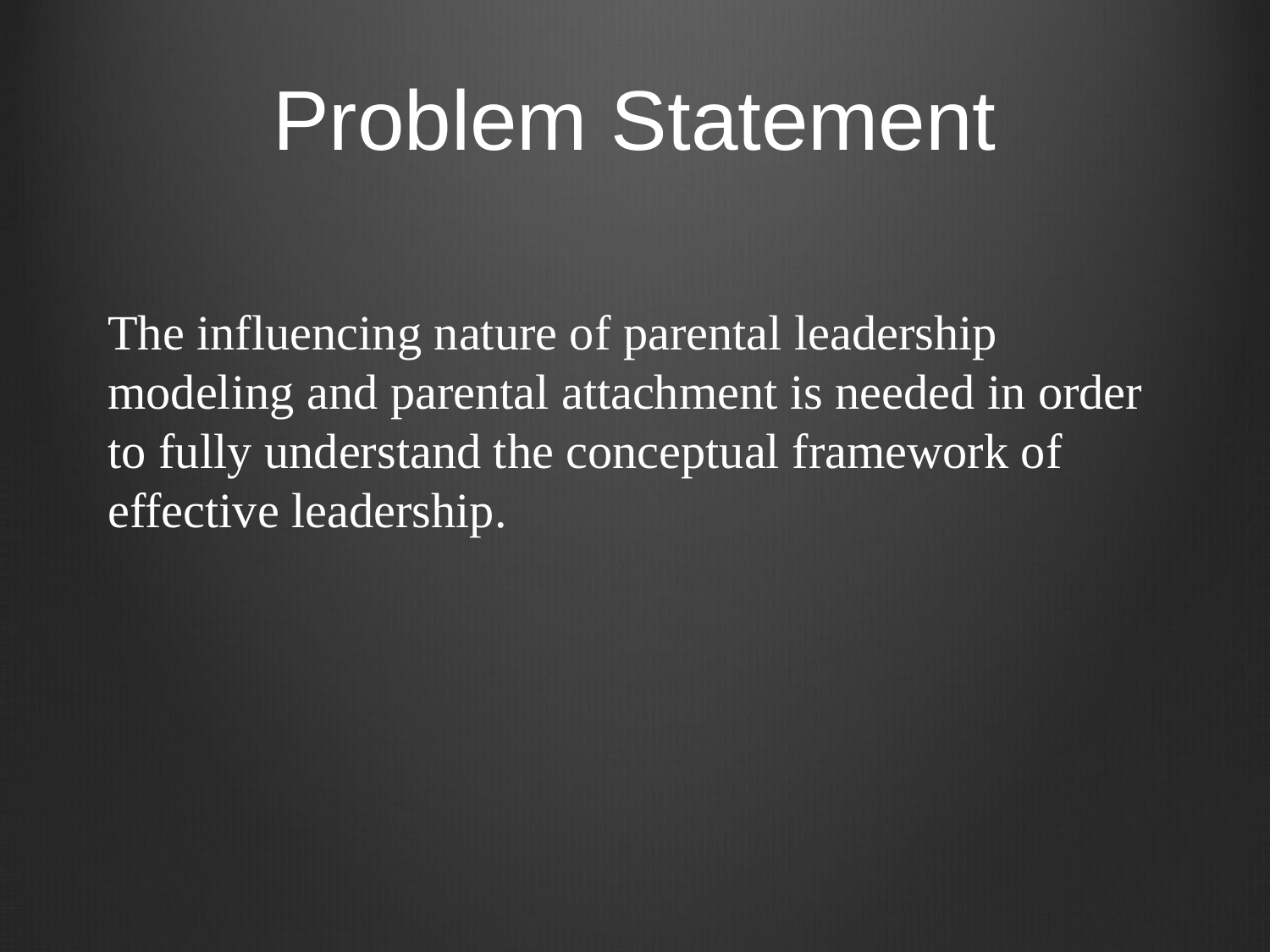

# Problem Statement
The influencing nature of parental leadership modeling and parental attachment is needed in order to fully understand the conceptual framework of effective leadership.